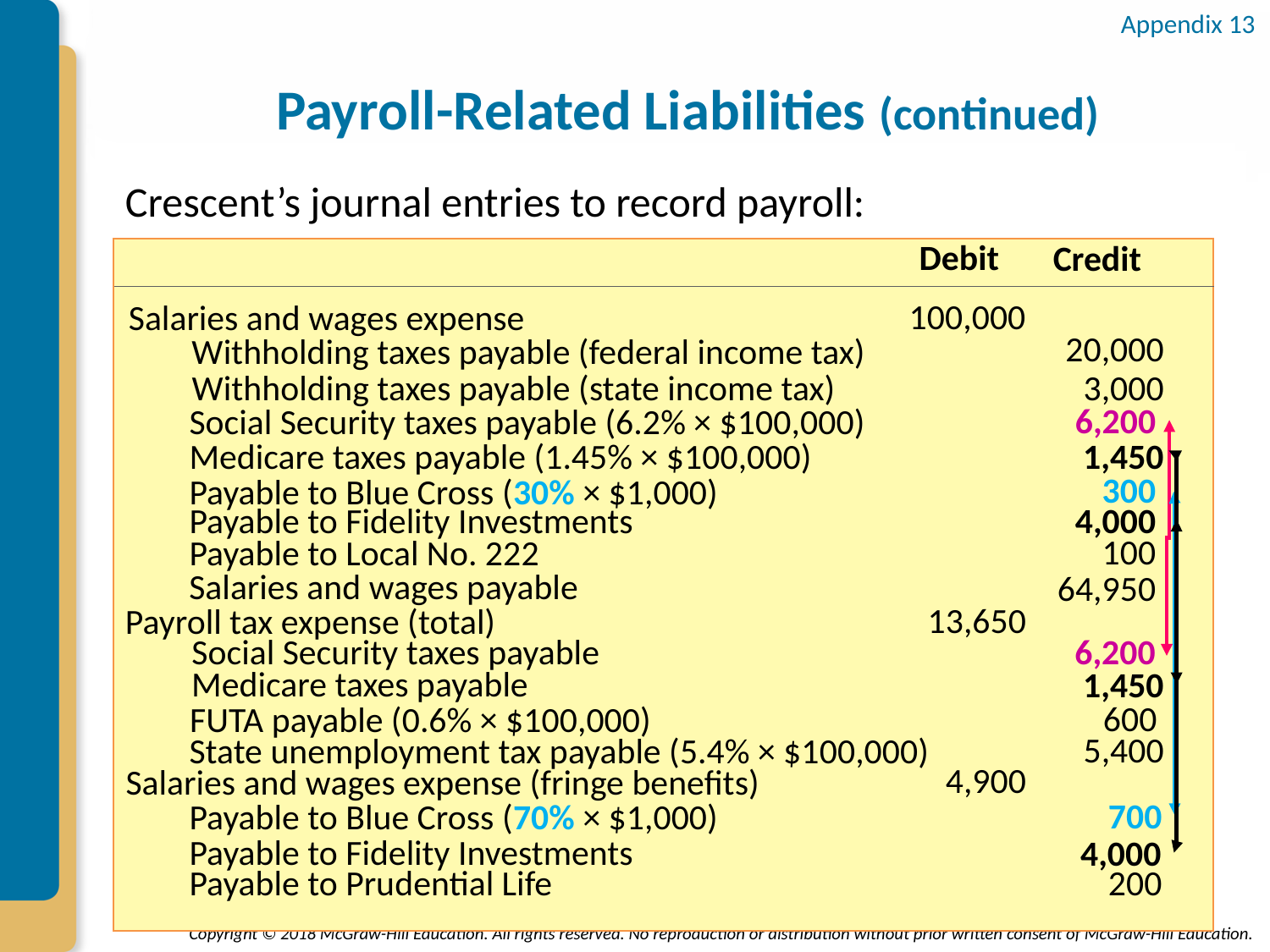

Appendix 13
# Payroll-Related Liabilities (continued)
Crescent’s journal entries to record payroll:
Debit
Credit

3,000
100,000
Salaries and wages expense
20,000
Withholding taxes payable (federal income tax)
Withholding taxes payable (state income tax)
3,000
1,000
6,200
Social Security taxes payable (6.2% × $100,000)
Medicare taxes payable (1.45% × $100,000)
1,450
300
Payable to Blue Cross (30% × $1,000)
4,000
Payable to Fidelity Investments
4,000
100
Payable to Local No. 222
Salaries and wages payable
64,950
13,650
Payroll tax expense (total)
Social Security taxes payable
6,200
Medicare taxes payable
1,450
600
FUTA payable (0.6% × $100,000)
5,400
State unemployment tax payable (5.4% × $100,000)
4,900
Salaries and wages expense (fringe benefits)
700
Payable to Blue Cross (70% × $1,000)
Payable to Fidelity Investments
4,000
Payable to Prudential Life
200